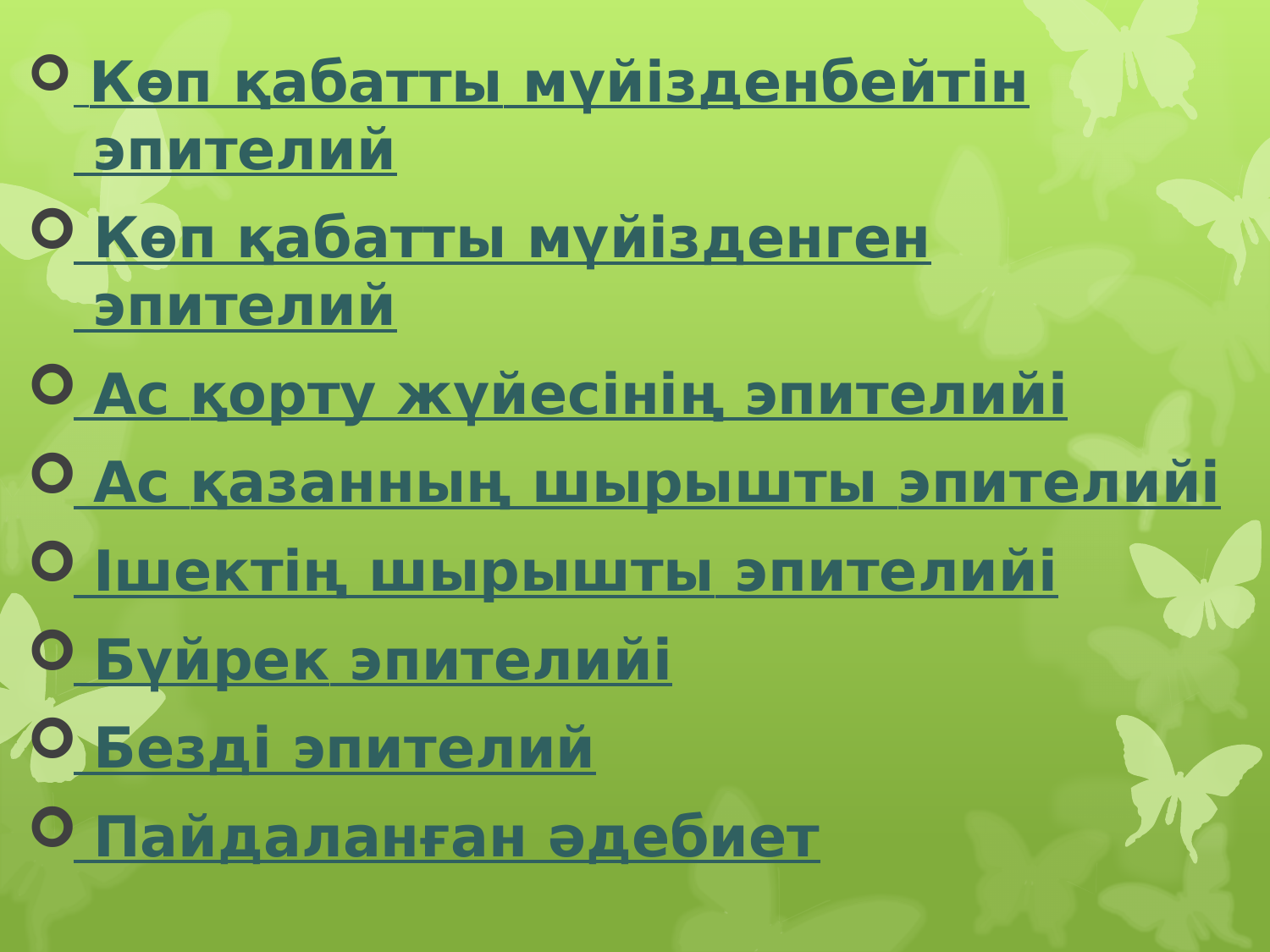

Көп қабатты мүйізденбейтін эпителий
 Көп қабатты мүйізденген эпителий
 Ac қорту жүйесінің эпителийі
 Ac қазанның шырышты эпителийі
 Ішектің шырышты эпителийі
 Бүйрек эпителийі
 Безді эпителий
 Пайдаланған әдебиет